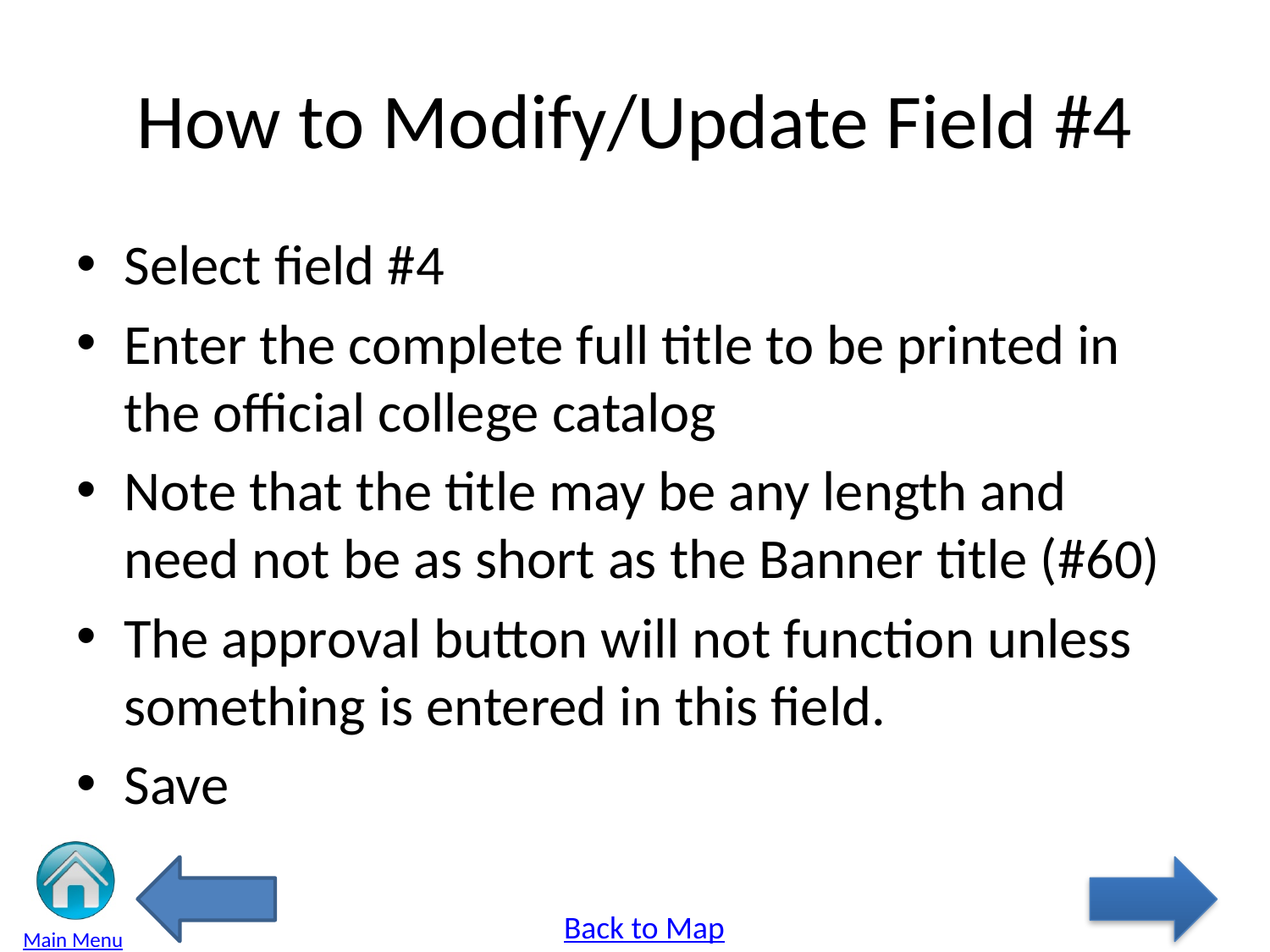

# How to Modify/Update Field #4
Select field #4
Enter the complete full title to be printed in the official college catalog
Note that the title may be any length and need not be as short as the Banner title (#60)
The approval button will not function unless something is entered in this field.
Save
Back to Map